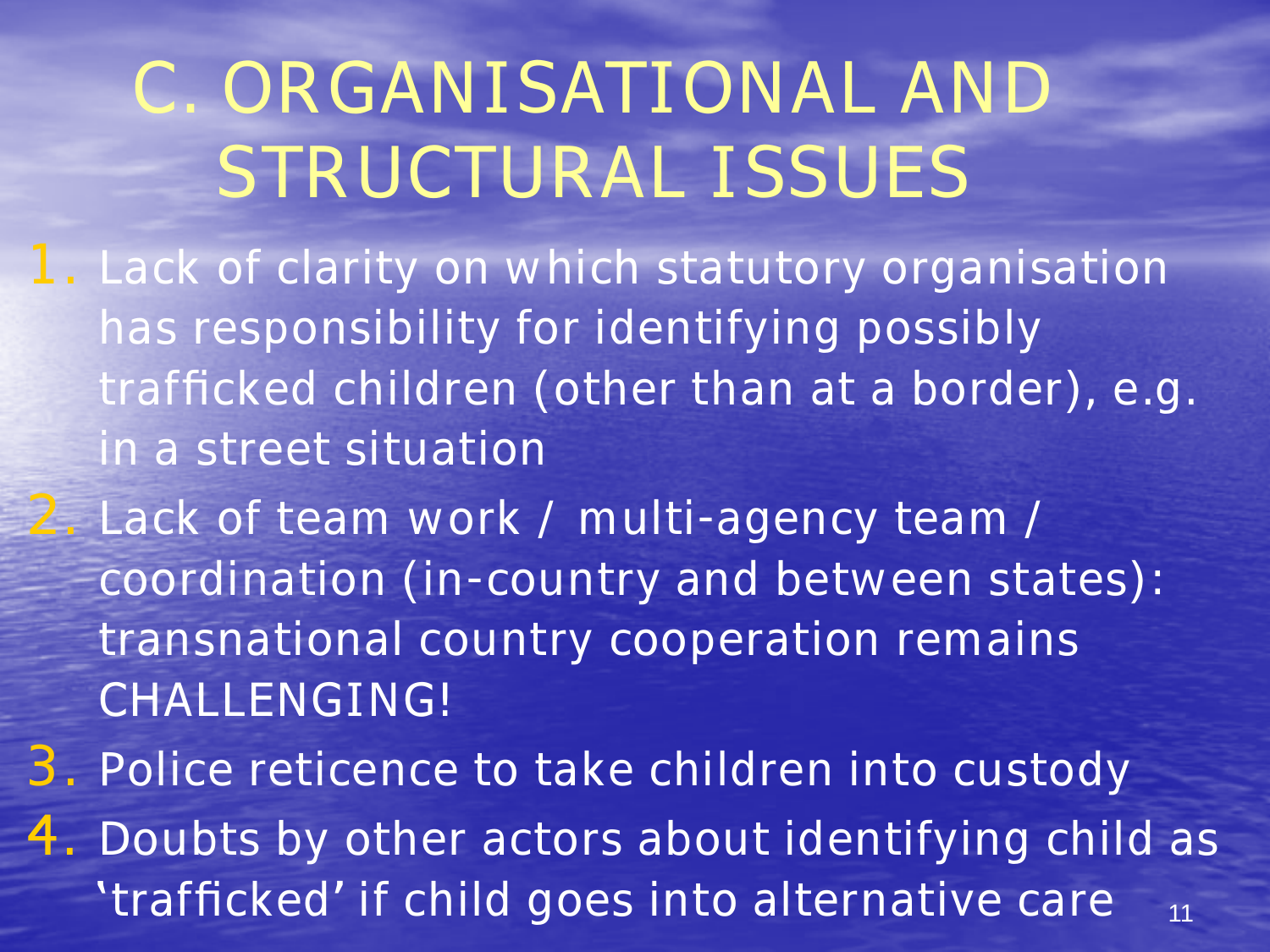

# C. ORGANISATIONAL AND STRUCTURAL ISSUES
Lack of clarity on which statutory organisation has responsibility for identifying possibly trafficked children (other than at a border), e.g. in a street situation
Lack of team work / multi-agency team / coordination (in-country and between states): transnational country cooperation remains CHALLENGING!
Police reticence to take children into custody
Doubts by other actors about identifying child as ‘trafficked’ if child goes into alternative care
11